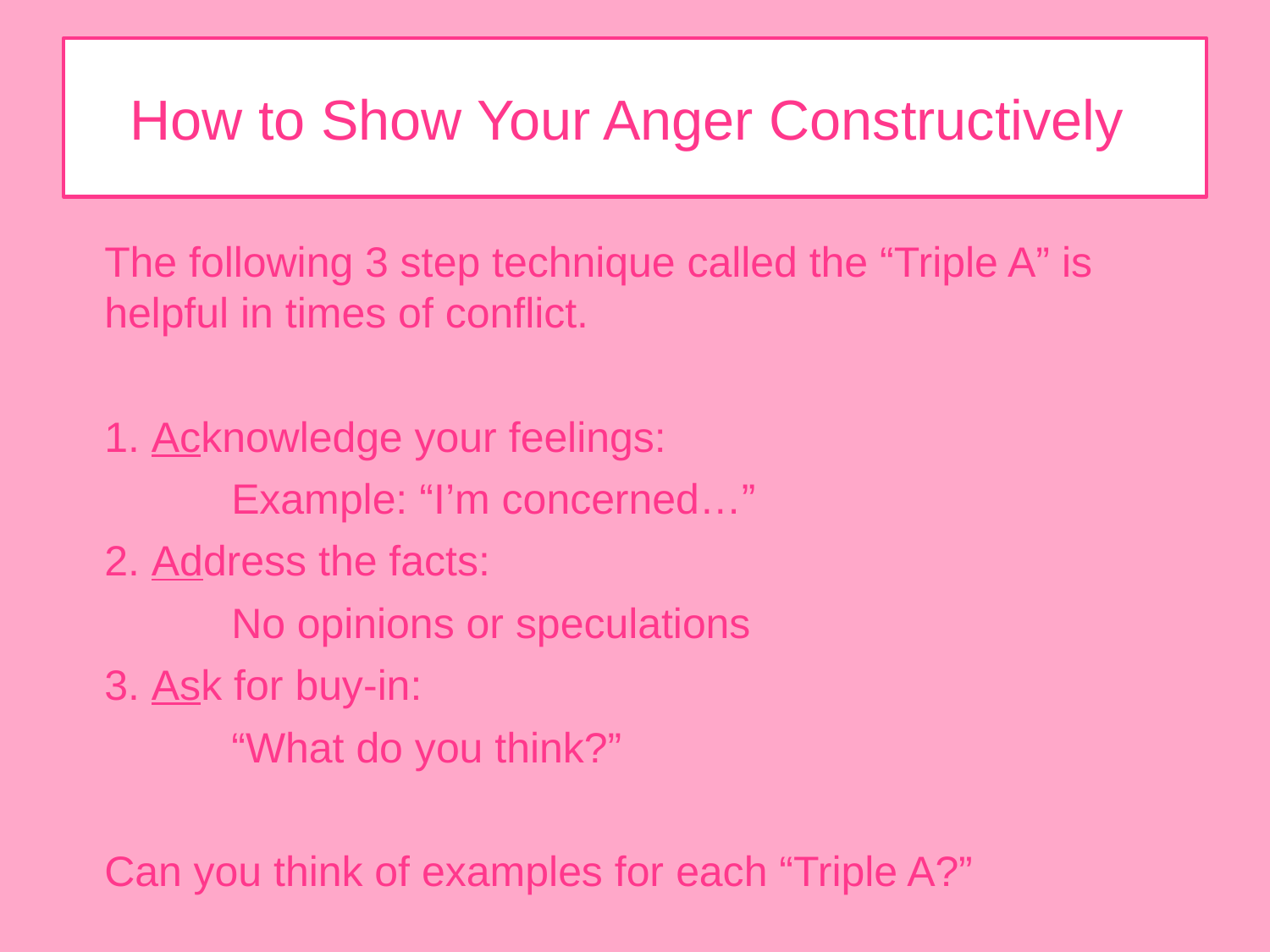

# How to Show Your Anger Constructively
The following 3 step technique called the “Triple A” is helpful in times of conflict.

1. Acknowledge your feelings:
	Example: “I’m concerned…”
2. Address the facts:
	No opinions or speculations
3. Ask for buy-in:
	“What do you think?”

Can you think of examples for each “Triple A?”